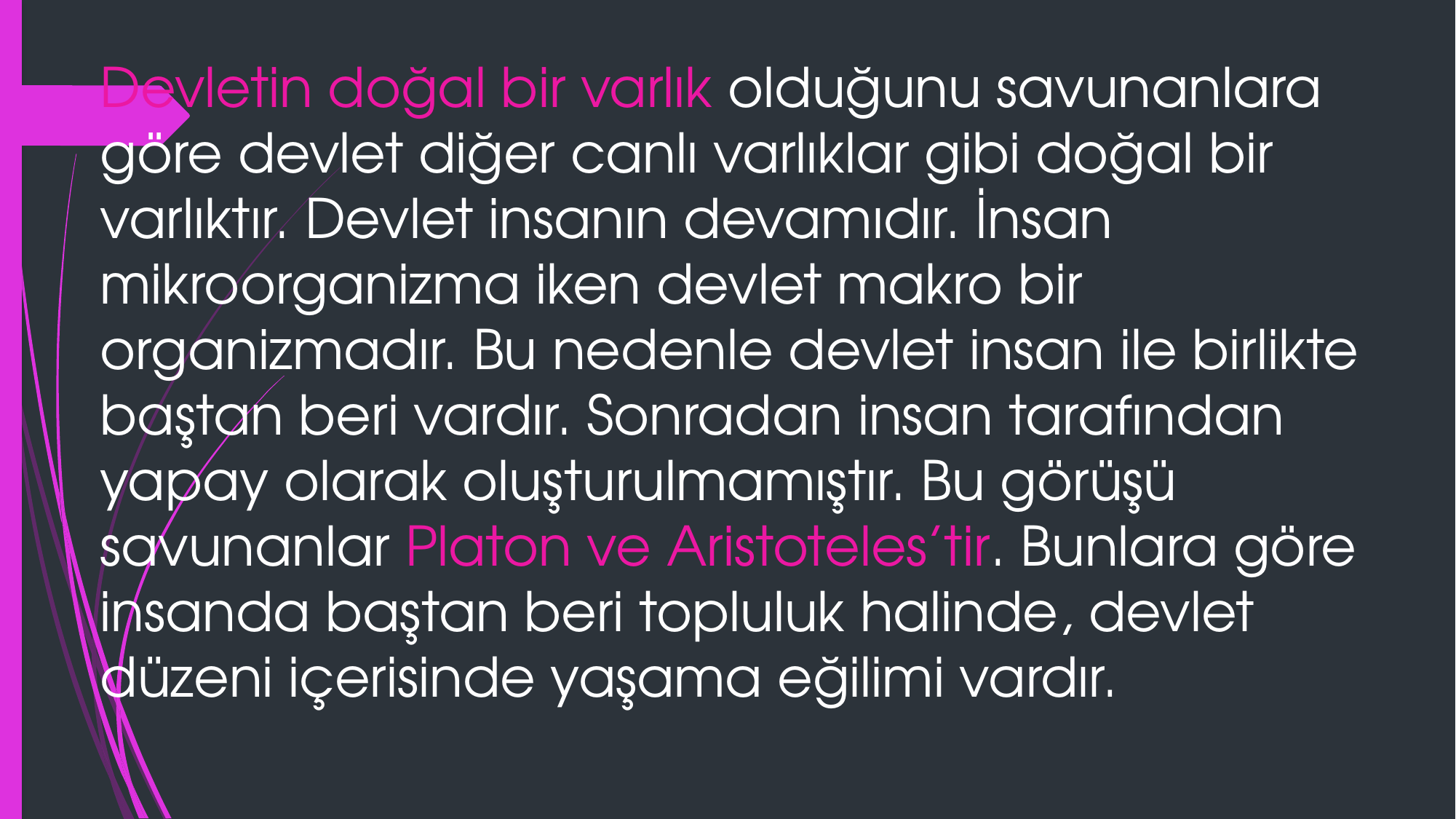

Devletin doğal bir varlık olduğunu savunanlara göre devlet diğer canlı varlıklar gibi doğal bir varlıktır. Devlet insanın devamıdır. İnsan mikroorganizma iken devlet makro bir organizmadır. Bu nedenle devlet insan ile birlikte baştan beri vardır. Sonradan insan tarafından yapay olarak oluşturulmamıştır. Bu görüşü savunanlar Platon ve Aristoteles’tir. Bunlara göre insanda baştan beri topluluk halinde, devlet düzeni içerisinde yaşama eğilimi vardır.